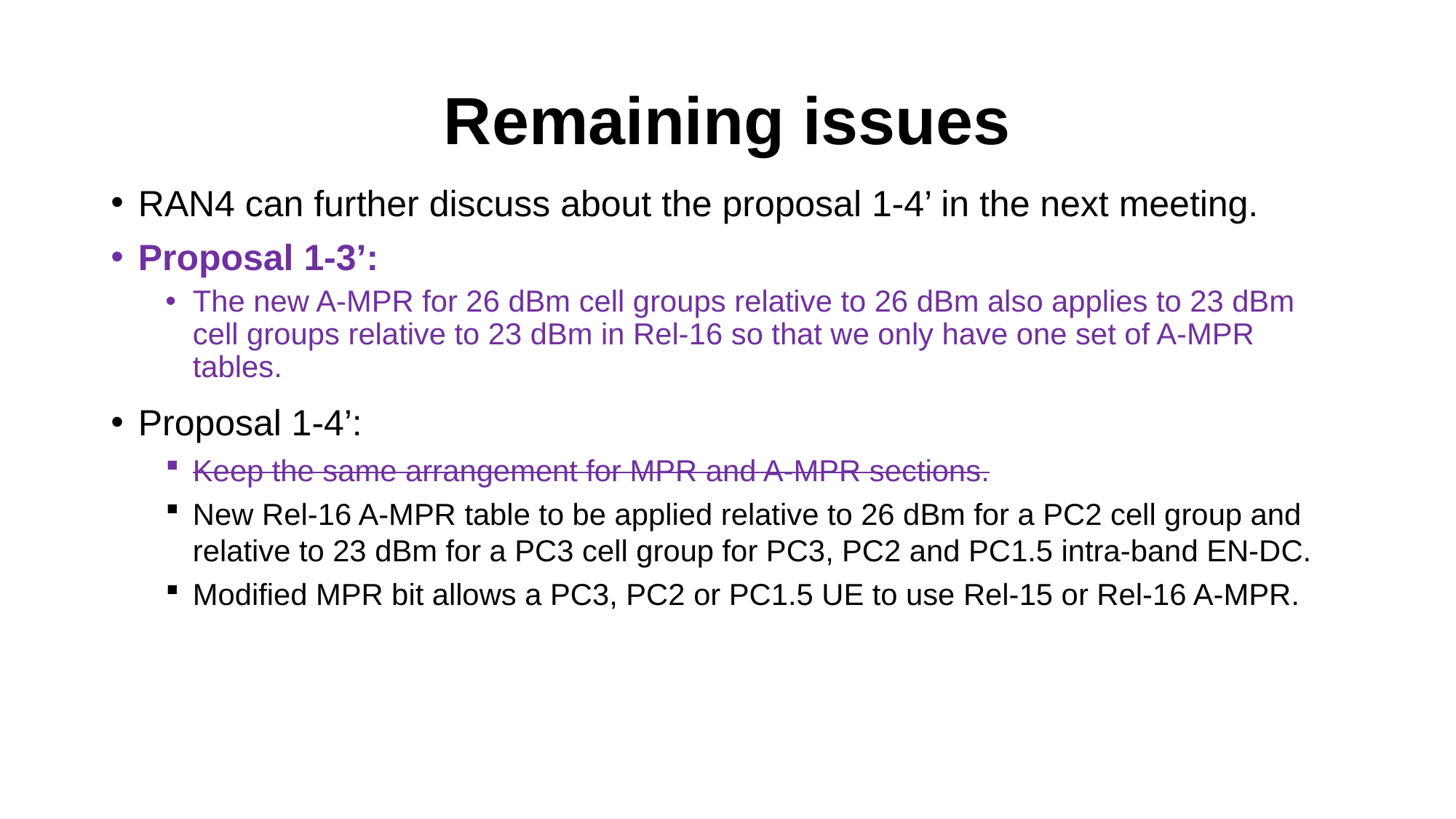

# Remaining issues
RAN4 can further discuss about the proposal 1-4’ in the next meeting.
Proposal 1-3’:
The new A-MPR for 26 dBm cell groups relative to 26 dBm also applies to 23 dBm cell groups relative to 23 dBm in Rel-16 so that we only have one set of A-MPR tables.
Proposal 1-4’:
Keep the same arrangement for MPR and A-MPR sections.
New Rel-16 A-MPR table to be applied relative to 26 dBm for a PC2 cell group and relative to 23 dBm for a PC3 cell group for PC3, PC2 and PC1.5 intra-band EN-DC.
Modified MPR bit allows a PC3, PC2 or PC1.5 UE to use Rel-15 or Rel-16 A-MPR.